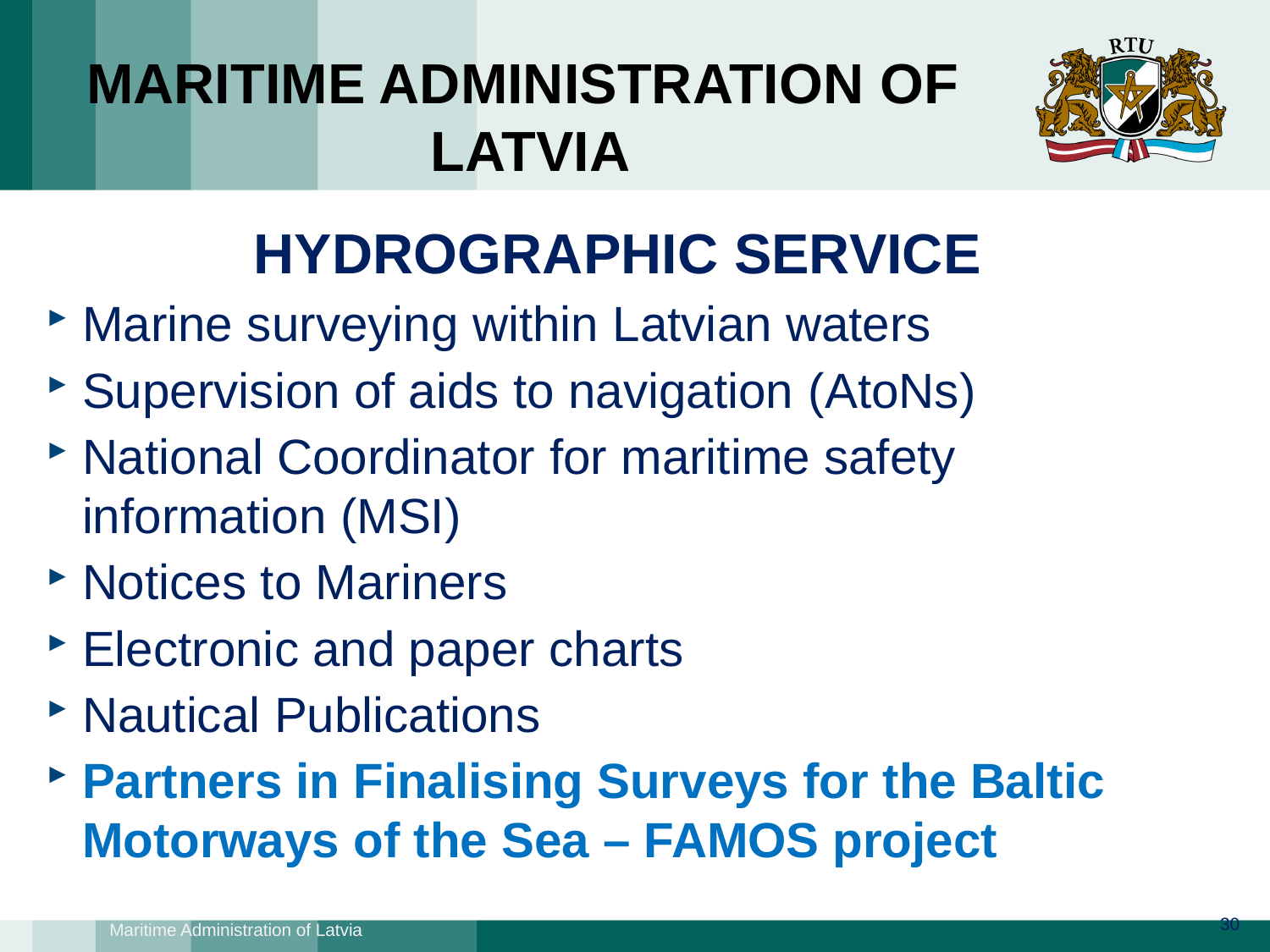

MARITIME ADMINISTRATION OF
LATVIA
HYDROGRAPHIC SERVICE
Marine surveying within Latvian waters
Supervision of aids to navigation (AtoNs)
National Coordinator for maritime safety information (MSI)
Notices to Mariners
Electronic and paper charts
Nautical Publications
Partners in Finalising Surveys for the Baltic Motorways of the Sea – FAMOS project

30
Maritime Administration of Latvia